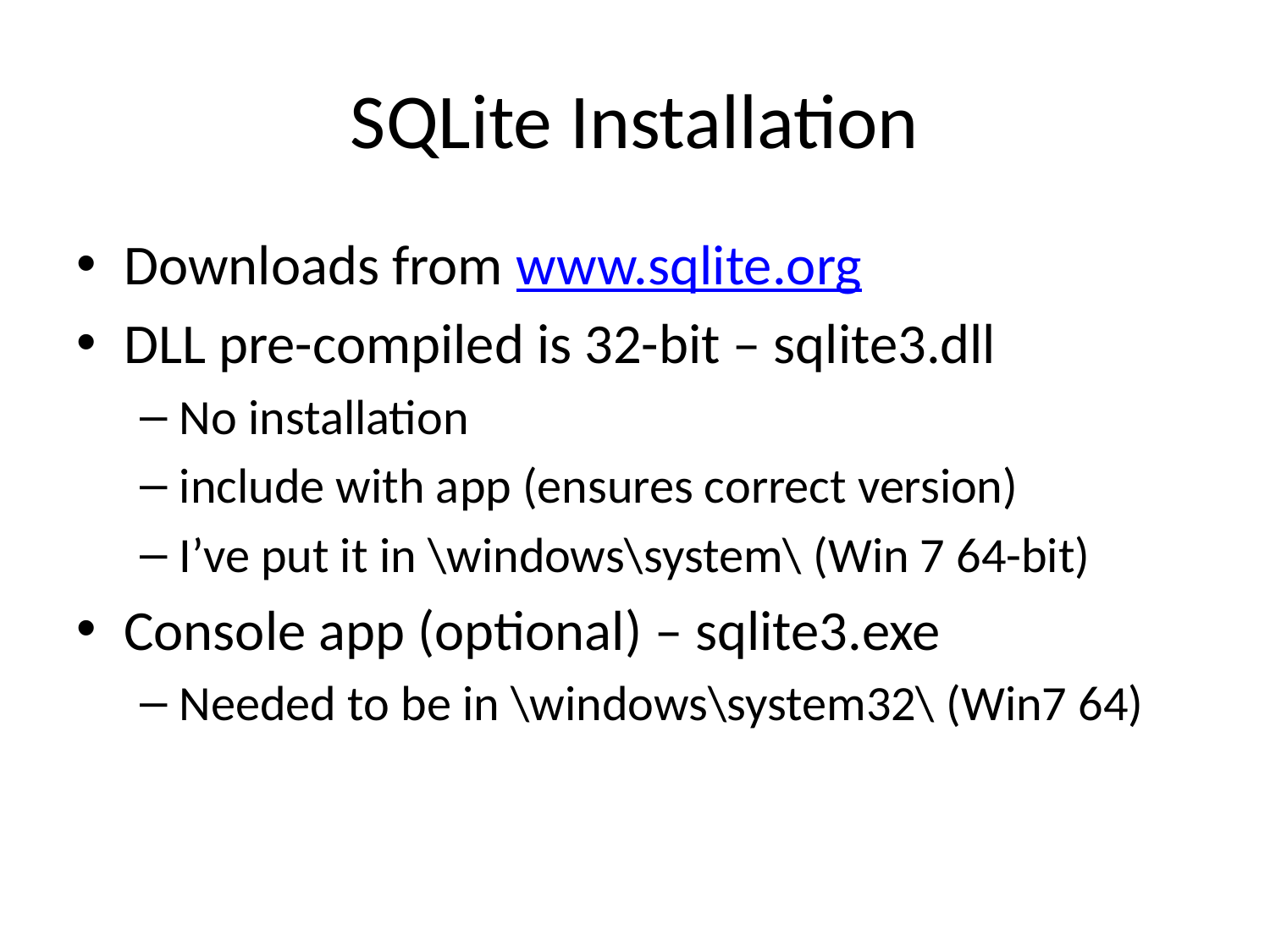

# SQLite Installation
Downloads from www.sqlite.org
DLL pre-compiled is 32-bit – sqlite3.dll
No installation
include with app (ensures correct version)
I’ve put it in \windows\system\ (Win 7 64-bit)
Console app (optional) – sqlite3.exe
Needed to be in \windows\system32\ (Win7 64)